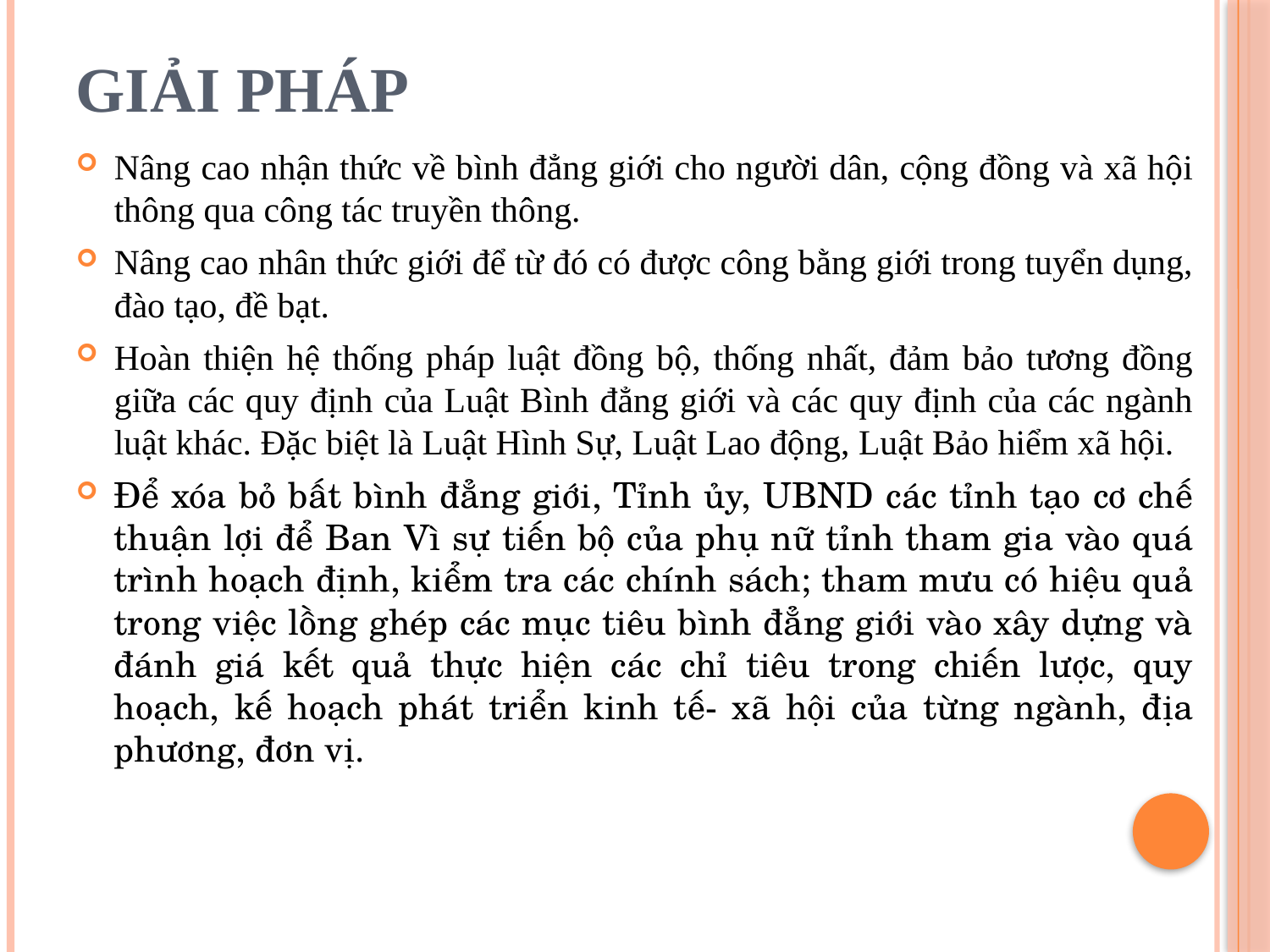

# GIẢI PHÁP
Nâng cao nhận thức về bình đẳng giới cho người dân, cộng đồng và xã hội thông qua công tác truyền thông.
Nâng cao nhân thức giới để từ đó có được công bằng giới trong tuyển dụng, đào tạo, đề bạt.
Hoàn thiện hệ thống pháp luật đồng bộ, thống nhất, đảm bảo tương đồng giữa các quy định của Luật Bình đẳng giới và các quy định của các ngành luật khác. Đặc biệt là Luật Hình Sự, Luật Lao động, Luật Bảo hiểm xã hội.
Để xóa bỏ bất bình đẳng giới, Tỉnh ủy, UBND các tỉnh tạo cơ chế thuận lợi để Ban Vì sự tiến bộ của phụ nữ tỉnh tham gia vào quá trình hoạch định, kiểm tra các chính sách; tham mưu có hiệu quả trong việc lồng ghép các mục tiêu bình đẳng giới vào xây dựng và đánh giá kết quả thực hiện các chỉ tiêu trong chiến lược, quy hoạch, kế hoạch phát triển kinh tế- xã hội của từng ngành, địa phương, đơn vị.